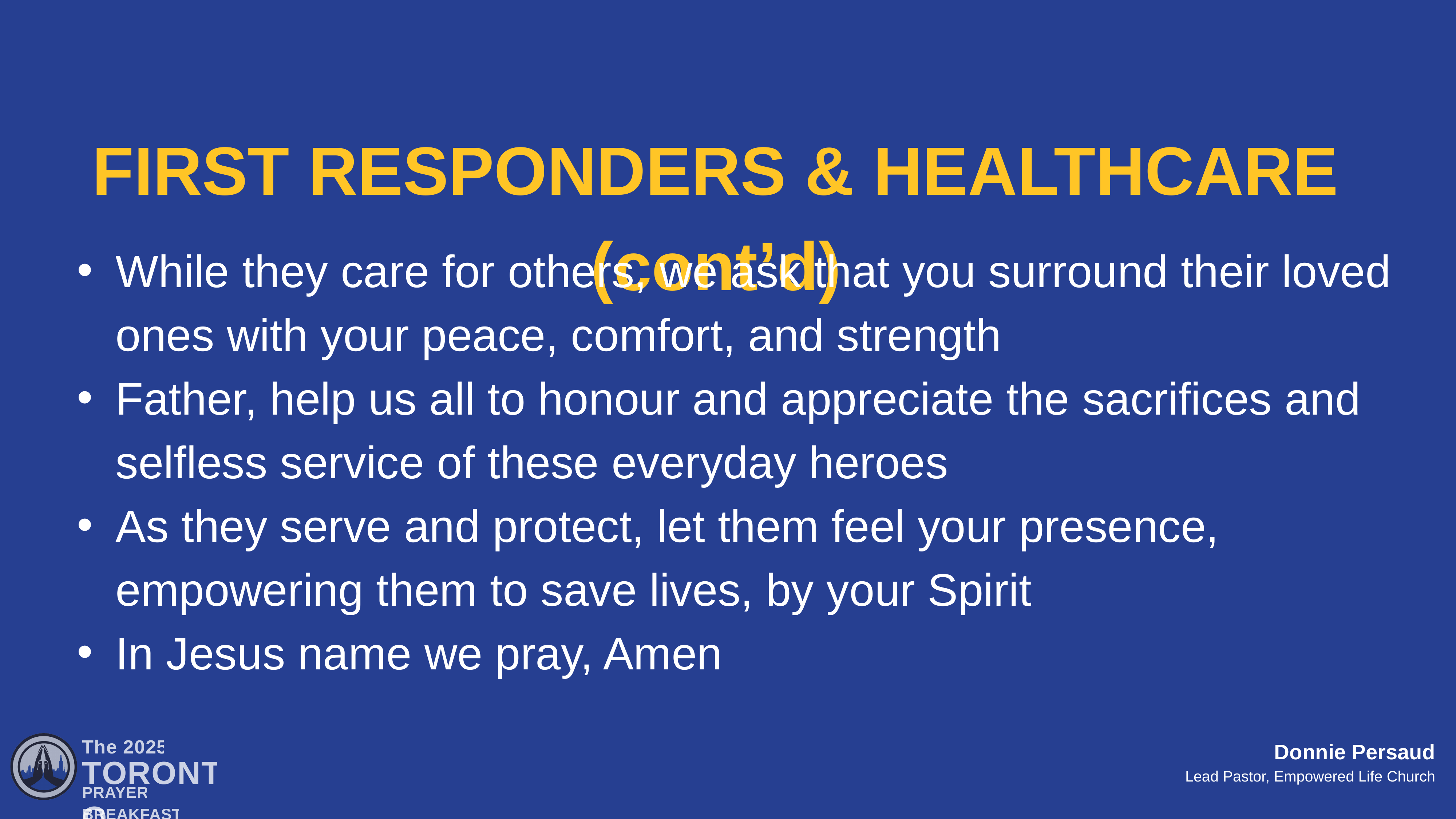

FIRST RESPONDERS & HEALTHCARE (cont’d)
While they care for others, we ask that you surround their loved ones with your peace, comfort, and strength
Father, help us all to honour and appreciate the sacrifices and selfless service of these everyday heroes
As they serve and protect, let them feel your presence, empowering them to save lives, by your Spirit
In Jesus name we pray, Amen

The 2025
TORONTO
PRAYER BREAKFAST
Donnie Persaud
Lead Pastor, Empowered Life Church